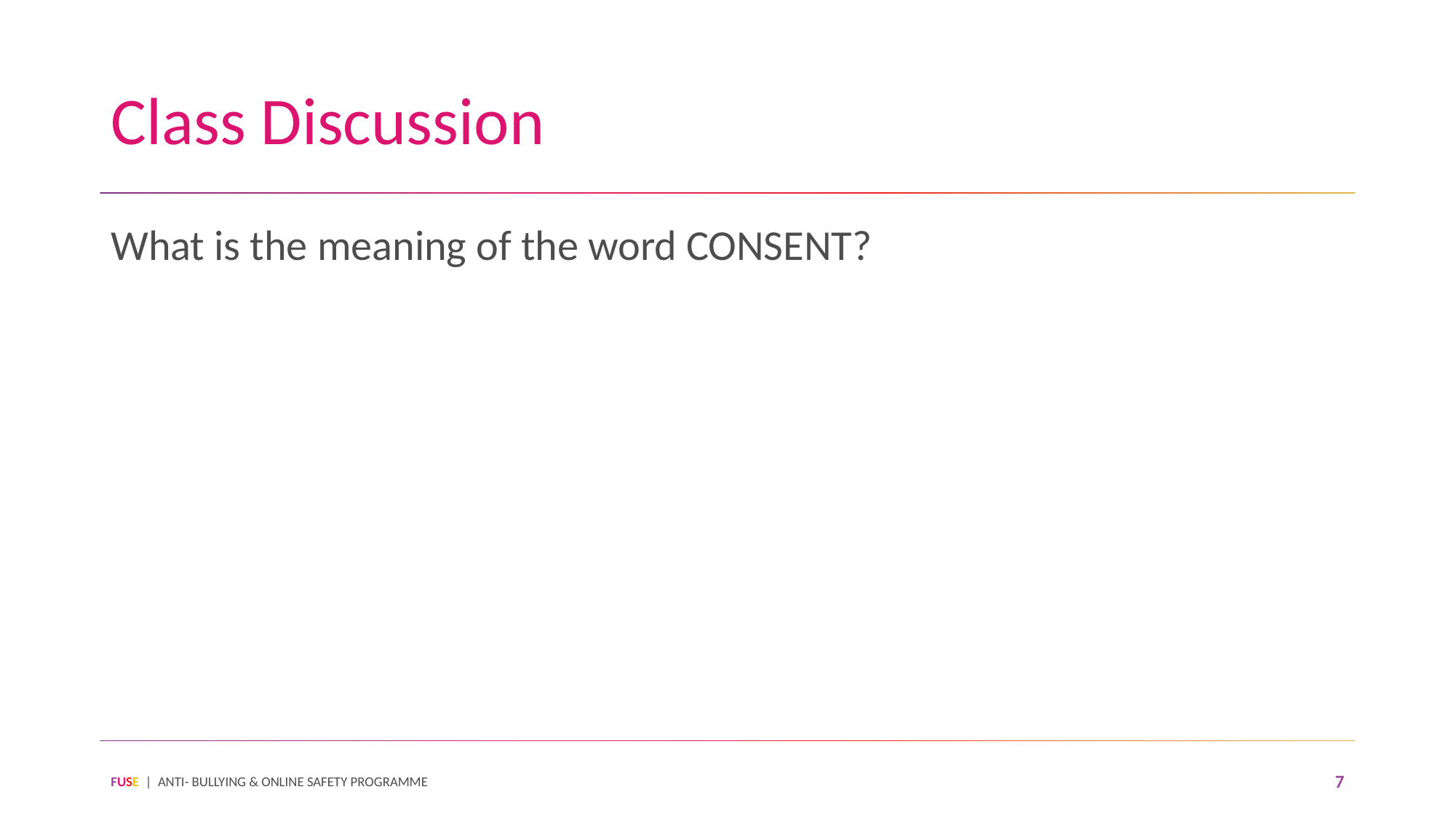

# Class Discussion
What is the meaning of the word CONSENT?
FUSE  |  ANTI- BULLYING & ONLINE SAFETY PROGRAMME
7